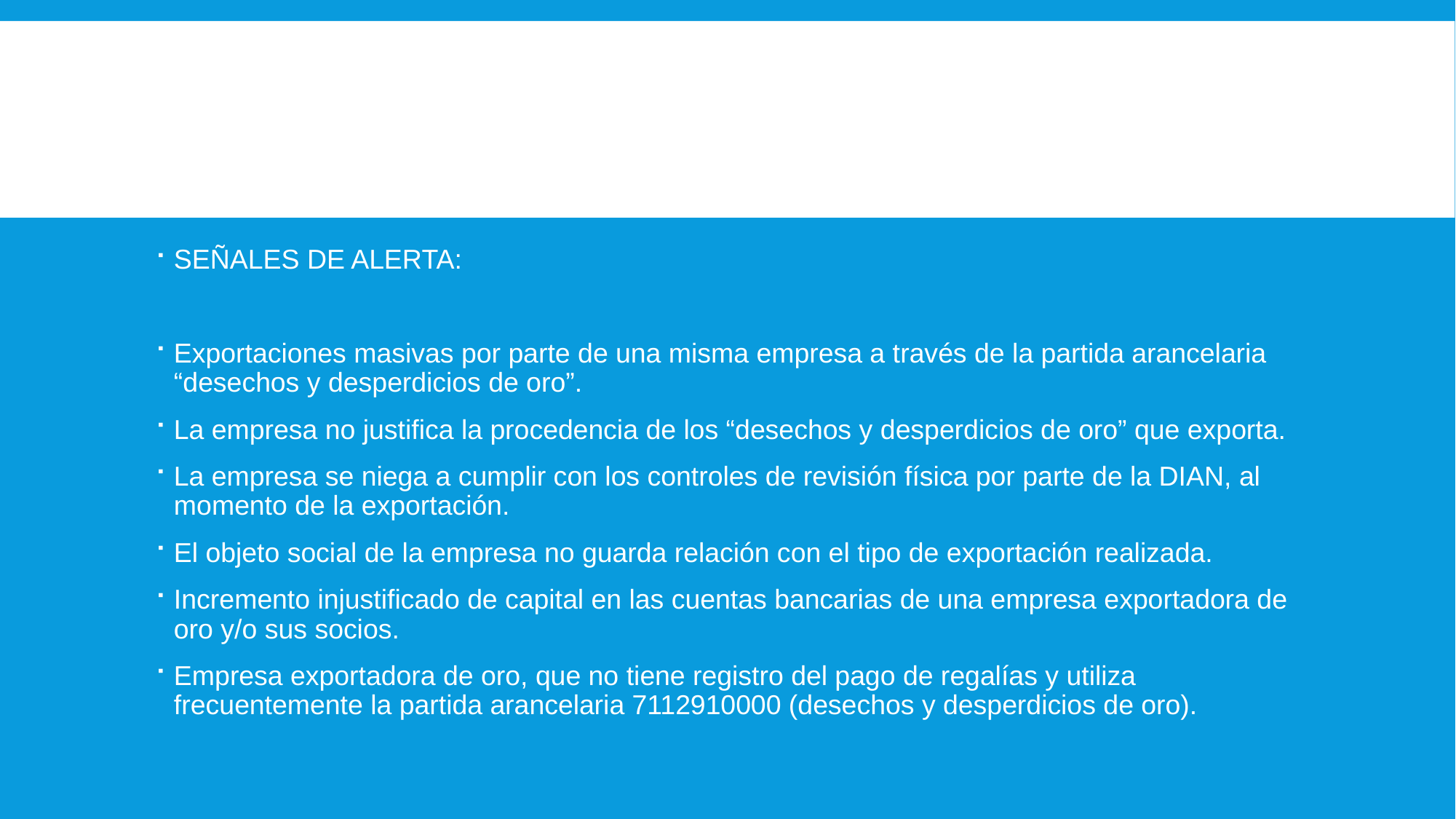

#
SEÑALES DE ALERTA:

Exportaciones masivas por parte de una misma empresa a través de la partida arancelaria “desechos y desperdicios de oro”.
La empresa no justifica la procedencia de los “desechos y desperdicios de oro” que exporta.
La empresa se niega a cumplir con los controles de revisión física por parte de la DIAN, al momento de la exportación.
El objeto social de la empresa no guarda relación con el tipo de exportación realizada.
Incremento injustificado de capital en las cuentas bancarias de una empresa exportadora de oro y/o sus socios.
Empresa exportadora de oro, que no tiene registro del pago de regalías y utiliza frecuentemente la partida arancelaria 7112910000 (desechos y desperdicios de oro).